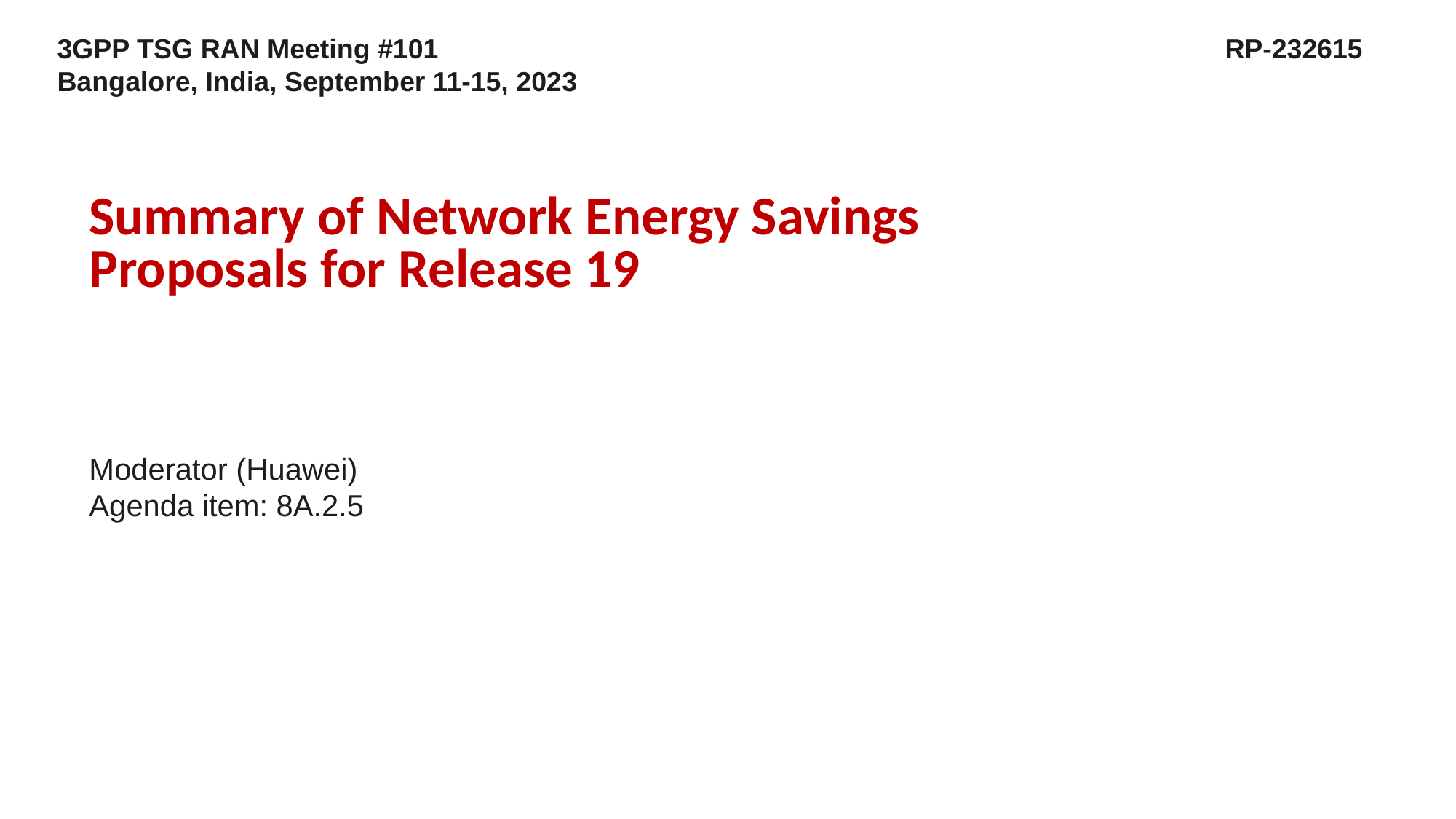

3GPP TSG RAN Meeting #101							          RP-232615
Bangalore, India, September 11-15, 2023
Summary of Network Energy Savings Proposals for Release 19
Moderator (Huawei)
Agenda item: 8A.2.5